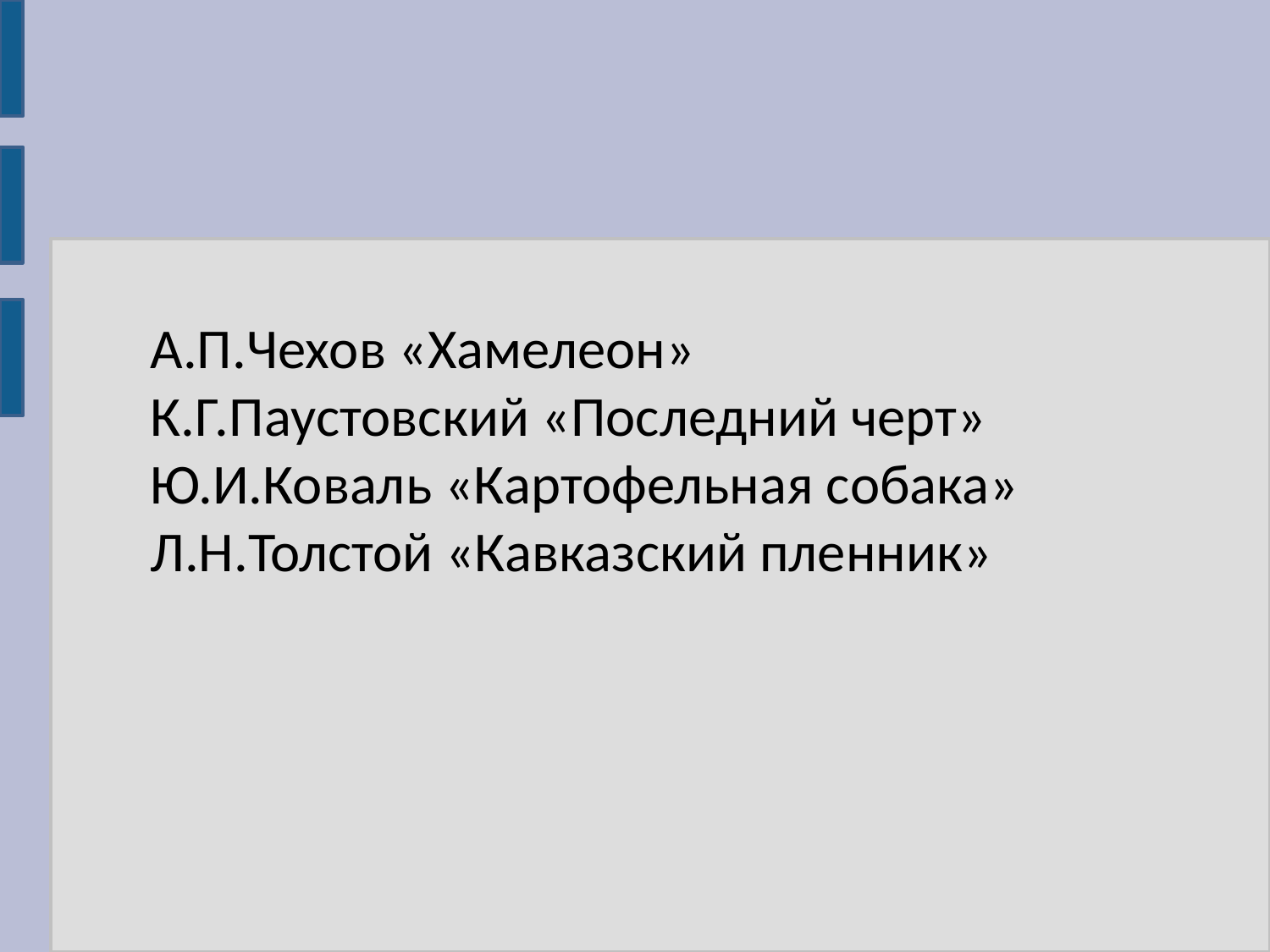

А.П.Чехов «Хамелеон»
 К.Г.Паустовский «Последний черт»
 Ю.И.Коваль «Картофельная собака»
 Л.Н.Толстой «Кавказский пленник»